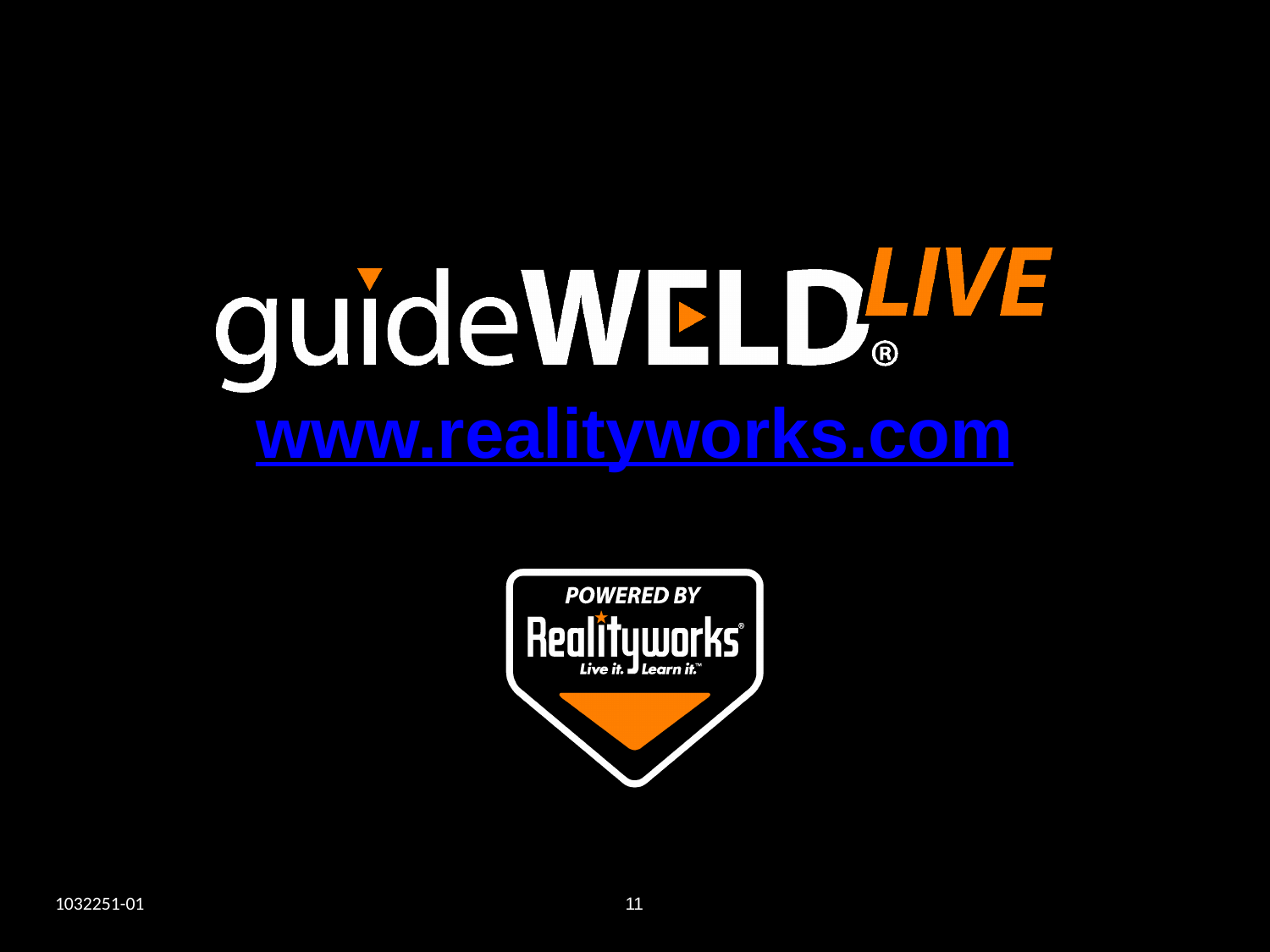

www.realityworks.com
guideWELD® LIVE real welding guidance
11
1032251-01